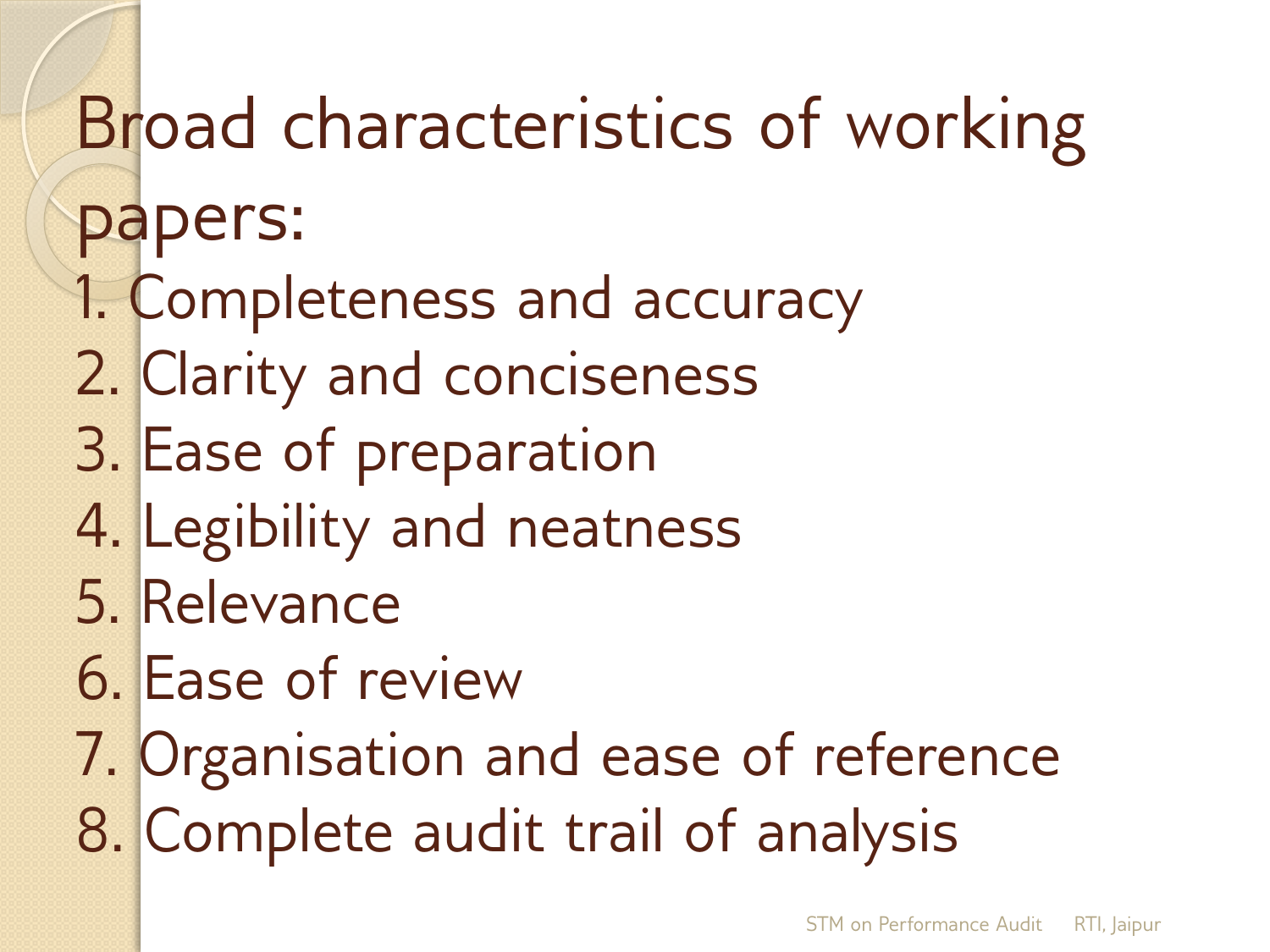

# Broad characteristics of working papers: 1. Completeness and accuracy 2. Clarity and conciseness 3. Ease of preparation 4. Legibility and neatness 5. Relevance 6. Ease of review 7. Organisation and ease of reference 8. Complete audit trail of analysis
STM on Performance Audit     RTI, Jaipur